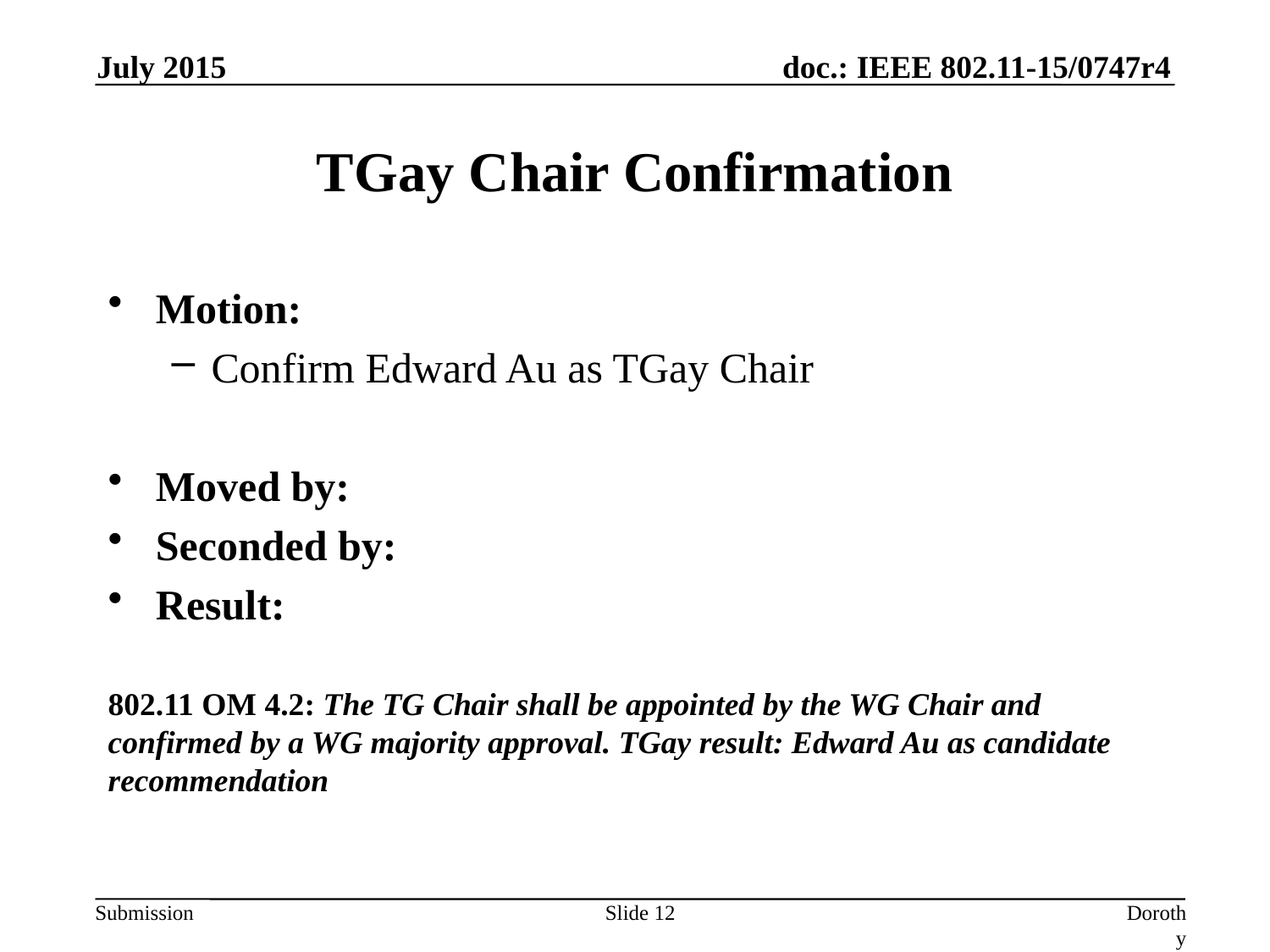

July 2015
# TGay Chair Confirmation
Motion:
Confirm Edward Au as TGay Chair

Moved by:
Seconded by:
Result:

802.11 OM 4.2: The TG Chair shall be appointed by the WG Chair and confirmed by a WG majority approval. TGay result: Edward Au as candidate recommendation
Slide 12
Dorothy Stanley, HP-Aruba Networks